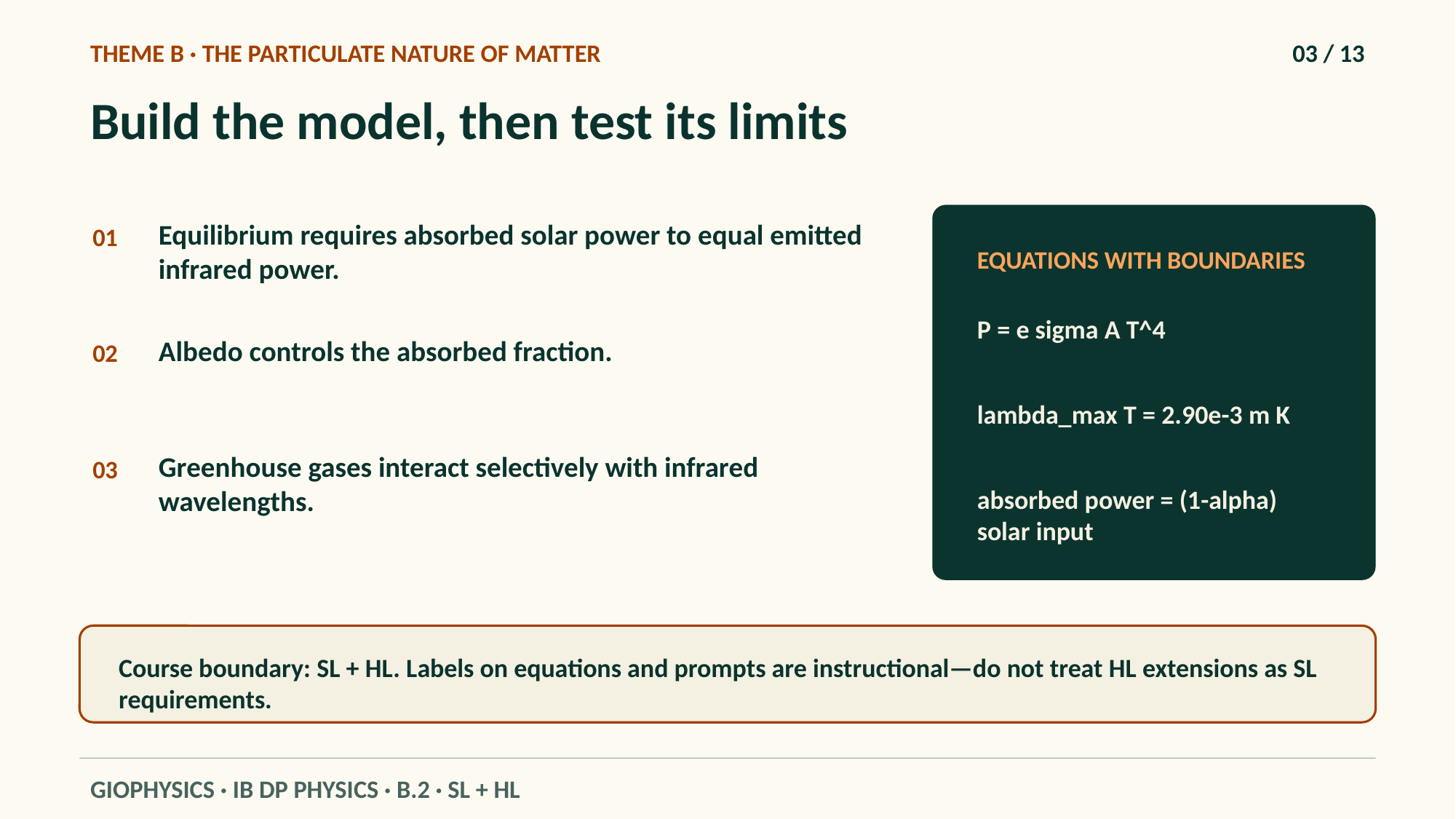

THEME B · THE PARTICULATE NATURE OF MATTER
03 / 13
Build the model, then test its limits

Equilibrium requires absorbed solar power to equal emitted infrared power.
01
EQUATIONS WITH BOUNDARIES
P = e sigma A T^4
Albedo controls the absorbed fraction.
02
lambda_max T = 2.90e-3 m K
Greenhouse gases interact selectively with infrared wavelengths.
03
absorbed power = (1-alpha) solar input

Course boundary: SL + HL. Labels on equations and prompts are instructional—do not treat HL extensions as SL requirements.

GIOPHYSICS · IB DP PHYSICS · B.2 · SL + HL